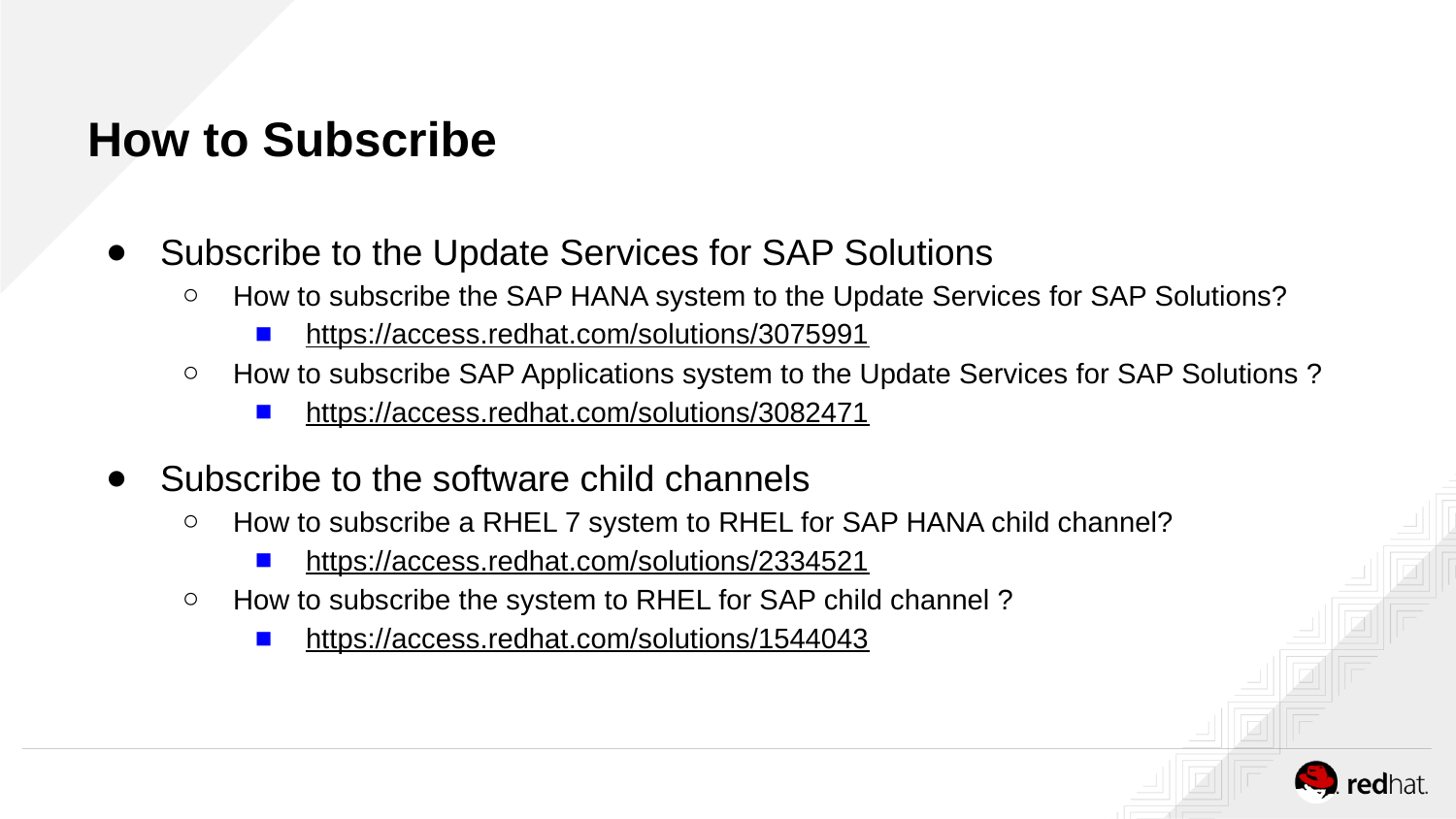

How to Subscribe
Subscribe to the Update Services for SAP Solutions
How to subscribe the SAP HANA system to the Update Services for SAP Solutions?
https://access.redhat.com/solutions/3075991
How to subscribe SAP Applications system to the Update Services for SAP Solutions ?
https://access.redhat.com/solutions/3082471
Subscribe to the software child channels
How to subscribe a RHEL 7 system to RHEL for SAP HANA child channel?
https://access.redhat.com/solutions/2334521
How to subscribe the system to RHEL for SAP child channel ?
https://access.redhat.com/solutions/1544043